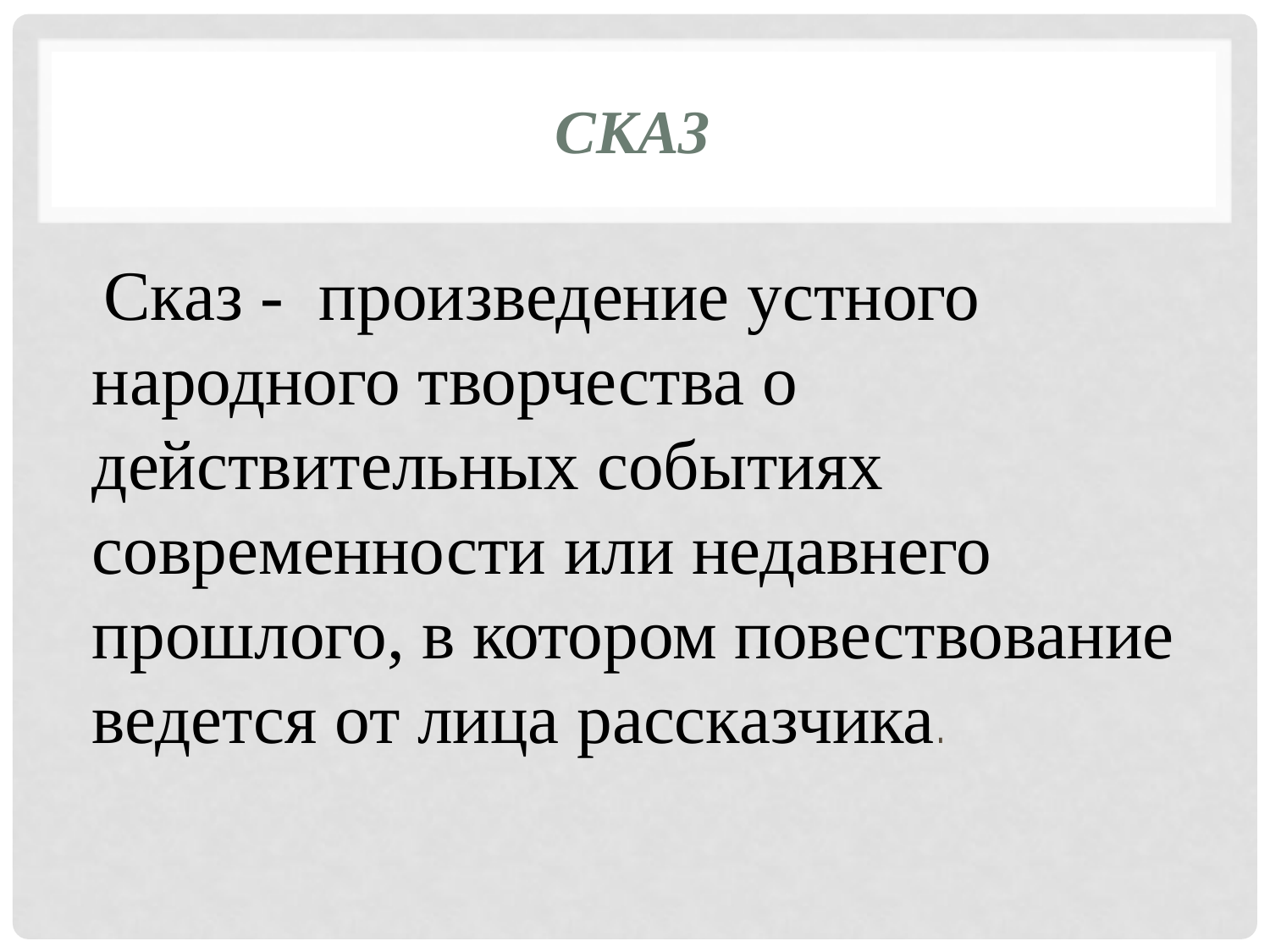

# Сказ
 Сказ -  произведение устного народного творчества о действительных событиях современности или недавнего прошлого, в котором повествование  ведется от лица рассказчика.